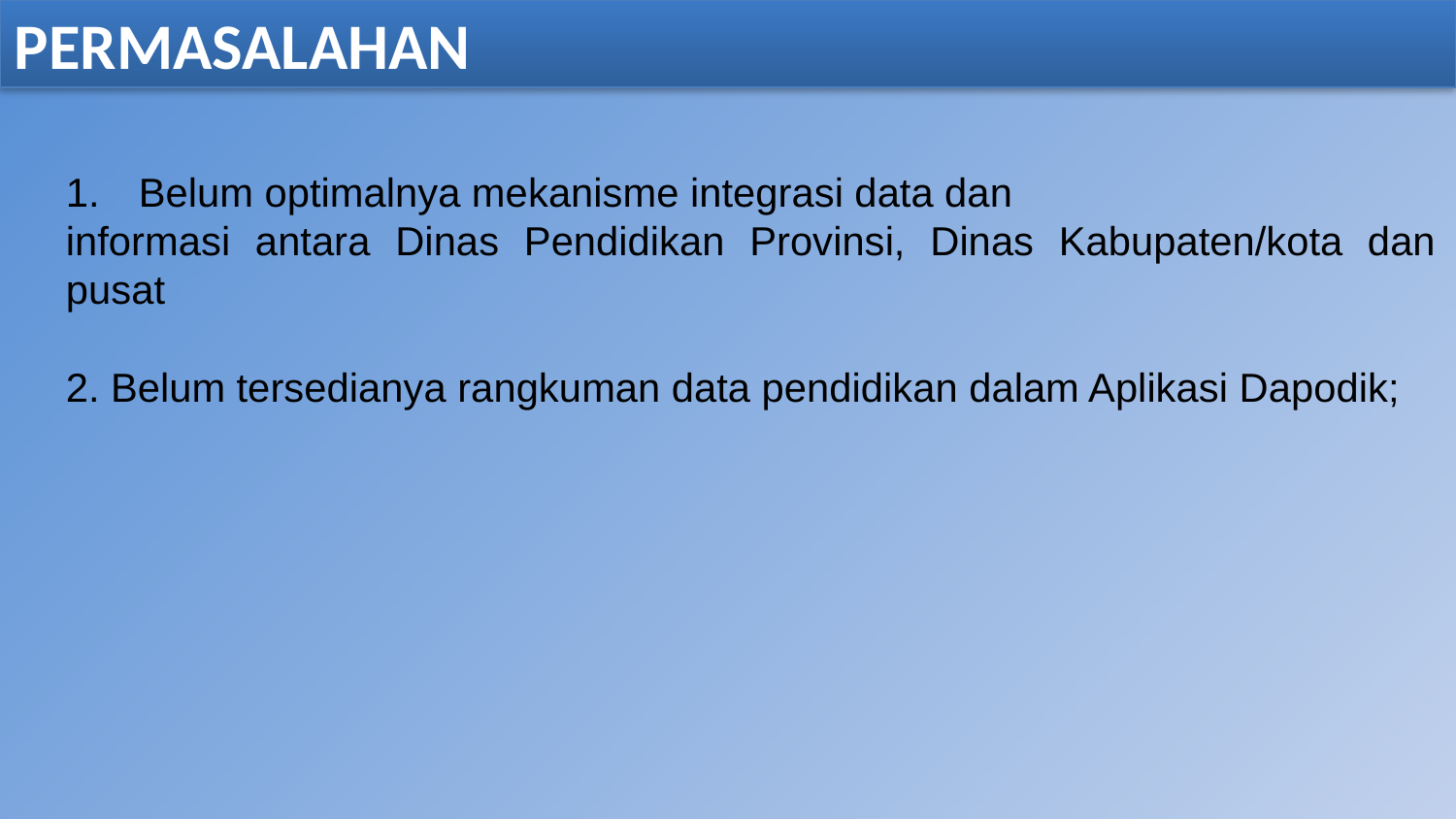

PERMASALAHAN

Belum optimalnya mekanisme integrasi data dan
informasi antara Dinas Pendidikan Provinsi, Dinas Kabupaten/kota dan pusat

2. Belum tersedianya rangkuman data pendidikan dalam Aplikasi Dapodik;